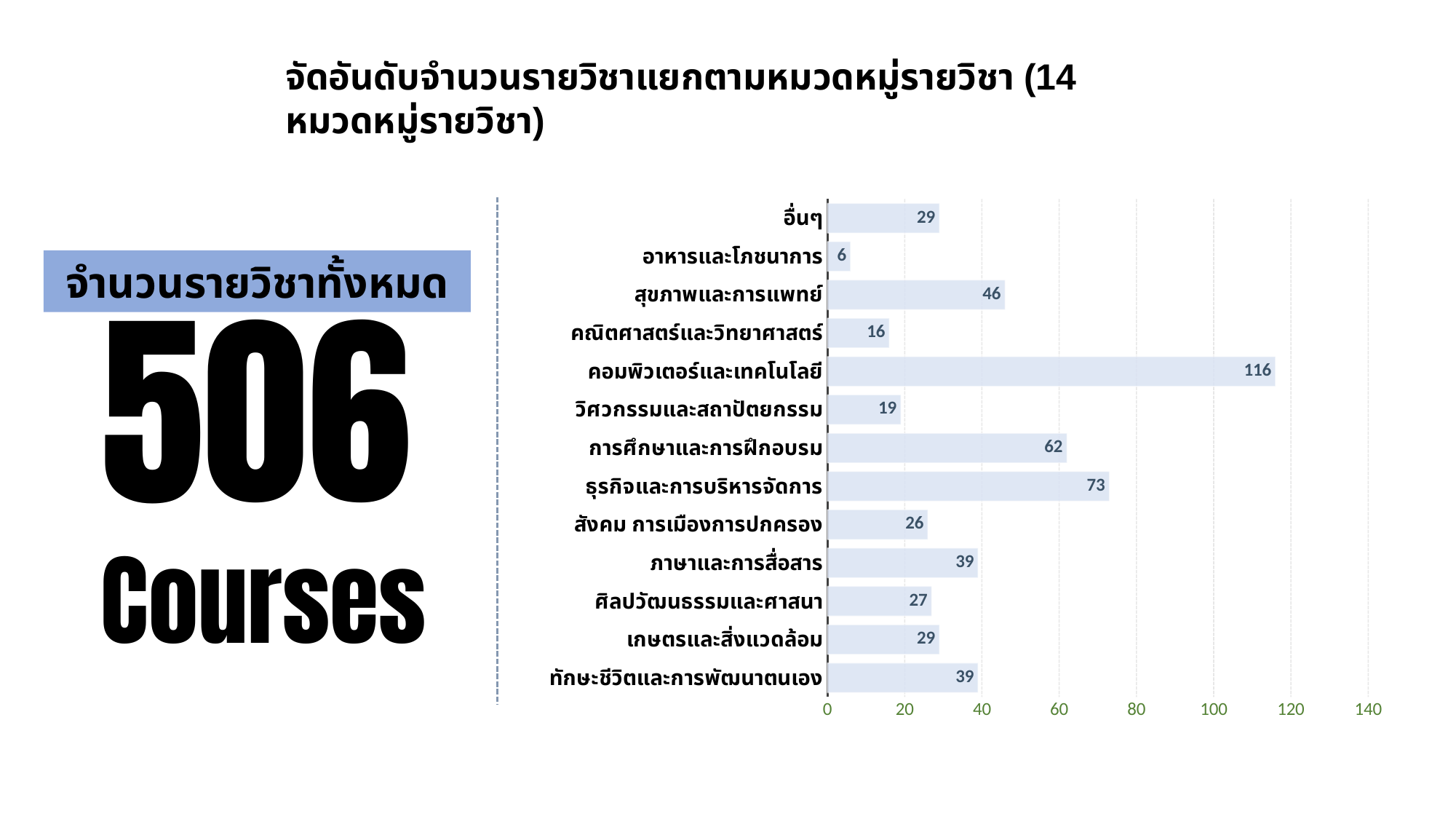

จัดอันดับจำนวนรายวิชาแยกตามหมวดหมู่รายวิชา (14 หมวดหมู่รายวิชา)

### Chart

| Category | Series 1 |
|---|---|
| ทักษะชีวิตและการพัฒนาตนเอง | 39.0 |
| เกษตรและสิ่งแวดล้อม | 29.0 |
| ศิลปวัฒนธรรมและศาสนา | 27.0 |
| ภาษาและการสื่อสาร | 39.0 |
| สังคม การเมืองการปกครอง | 26.0 |
| ธุรกิจและการบริหารจัดการ | 73.0 |
| การศึกษาและการฝึกอบรม | 62.0 |
| วิศวกรรมและสถาปัตยกรรม | 19.0 |
| คอมพิวเตอร์และเทคโนโลยี | 116.0 |
| คณิตศาสตร์และวิทยาศาสตร์ | 16.0 |
| สุขภาพและการแพทย์ | 46.0 |
| อาหารและโภชนาการ | 6.0 |
| อื่นๆ | 29.0 |
 จำนวนรายวิชาทั้งหมด
506
Courses